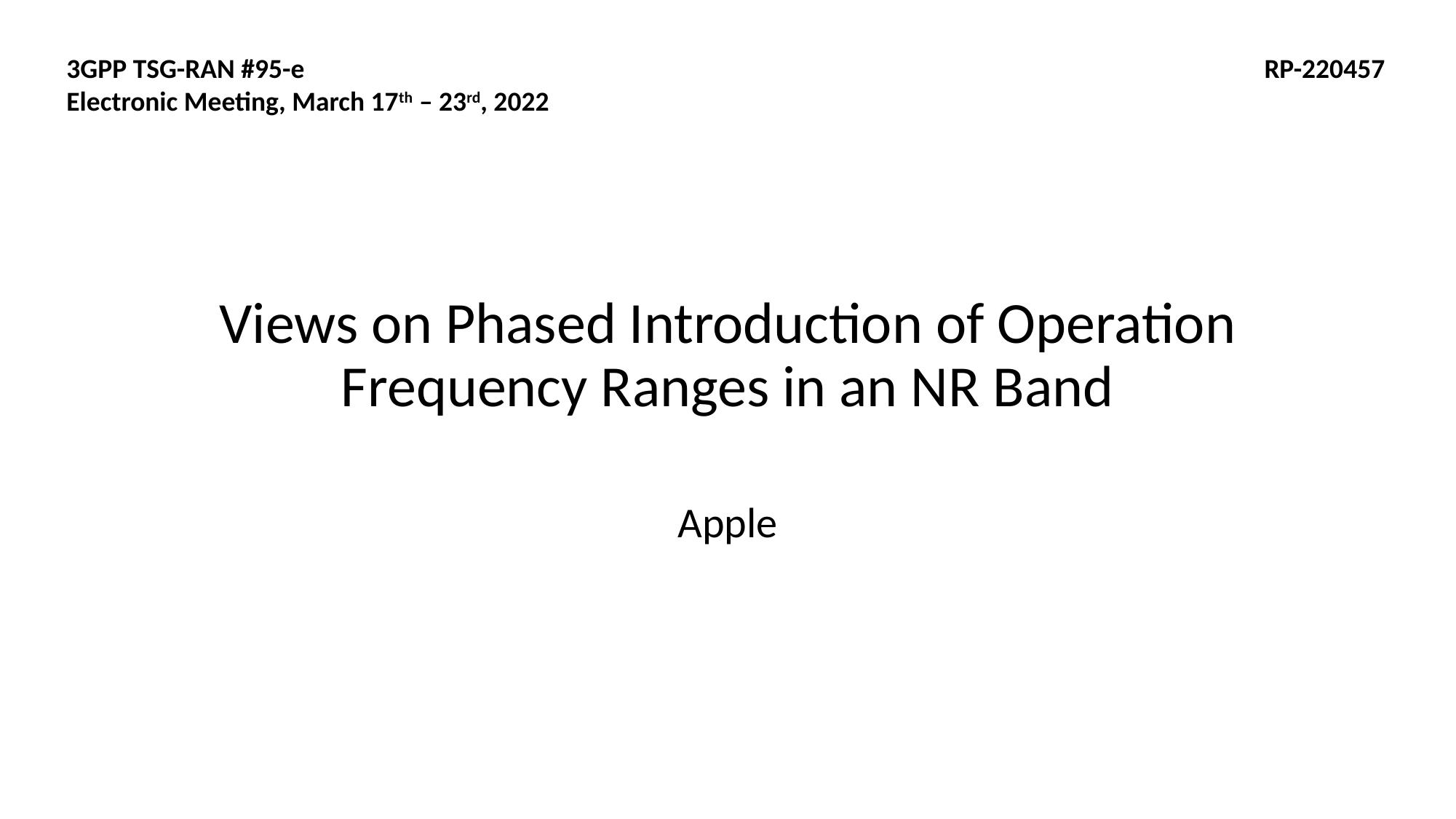

3GPP TSG-RAN #95-e
Electronic Meeting, March 17th – 23rd, 2022
RP-220457
# Views on Phased Introduction of Operation Frequency Ranges in an NR Band
Apple